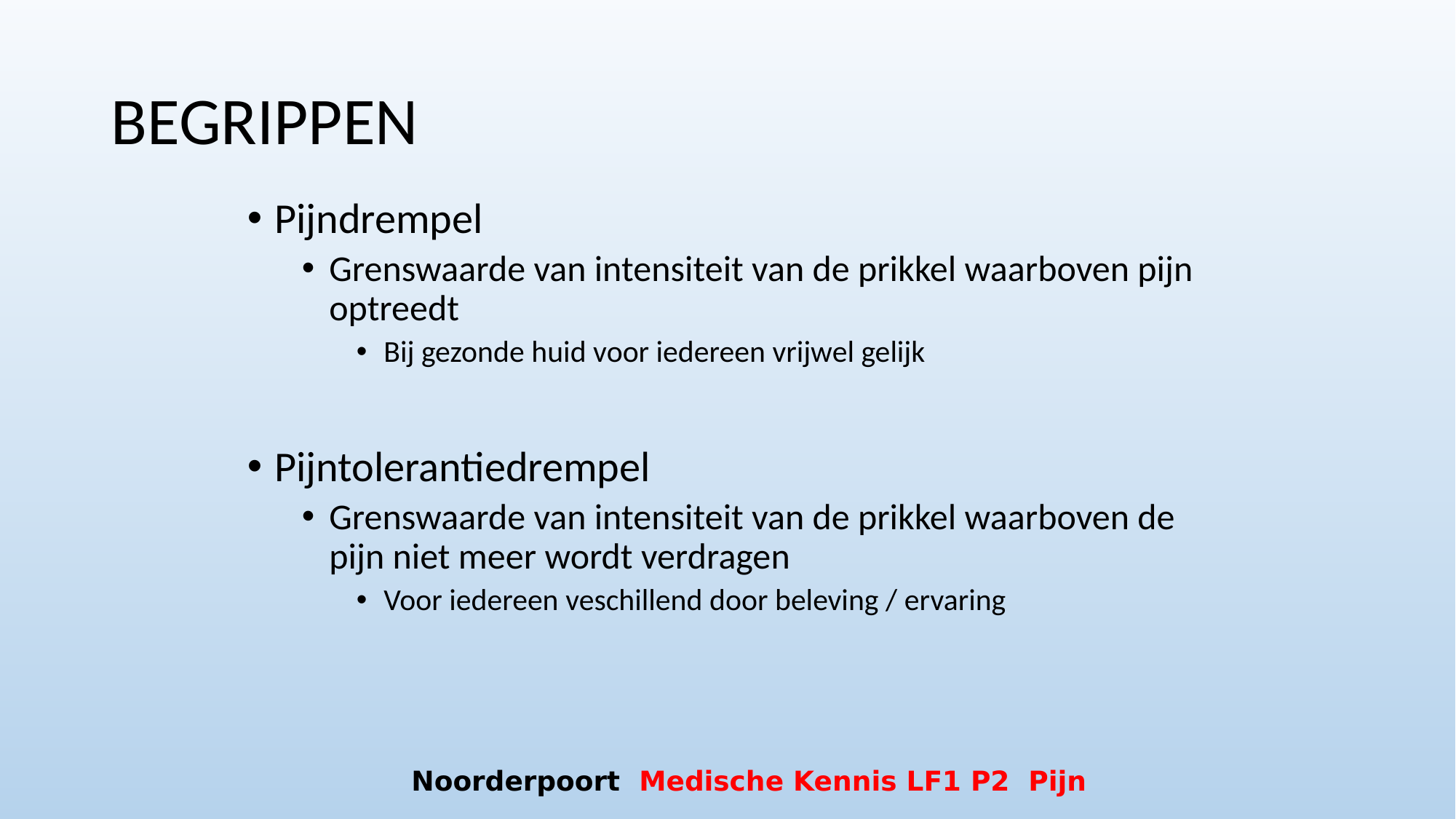

# BEGRIPPEN
Pijndrempel
Grenswaarde van intensiteit van de prikkel waarboven pijn optreedt
Bij gezonde huid voor iedereen vrijwel gelijk

Pijntolerantiedrempel
Grenswaarde van intensiteit van de prikkel waarboven de pijn niet meer wordt verdragen
Voor iedereen veschillend door beleving / ervaring
Noorderpoort  Medische Kennis LF1 P2  Pijn